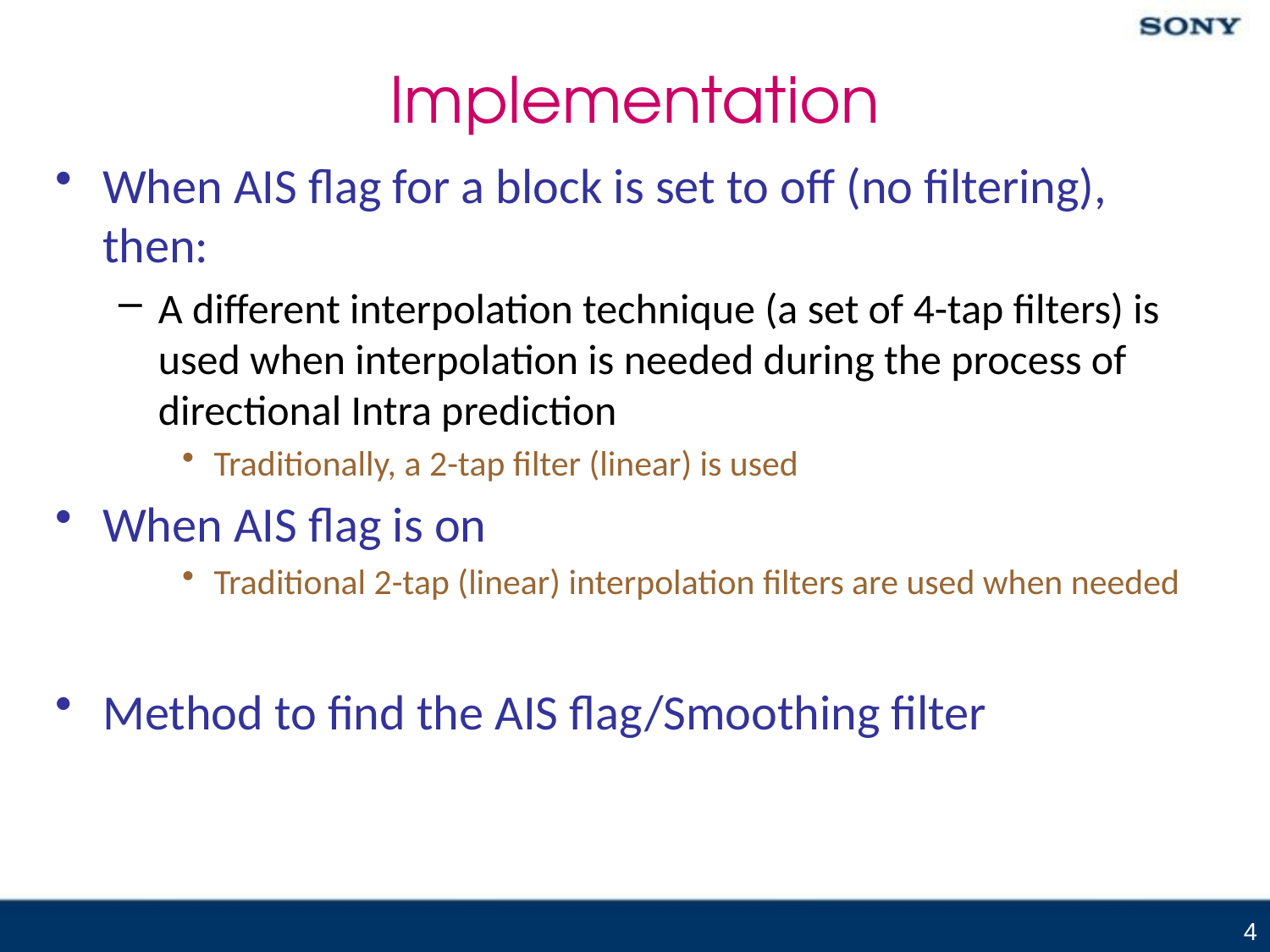

# Implementation
When AIS flag for a block is set to off (no filtering), then:
A different interpolation technique (a set of 4-tap filters) is used when interpolation is needed during the process of directional Intra prediction
Traditionally, a 2-tap filter (linear) is used
When AIS flag is on
Traditional 2-tap (linear) interpolation filters are used when needed

Method to find the AIS flag/Smoothing filter

4